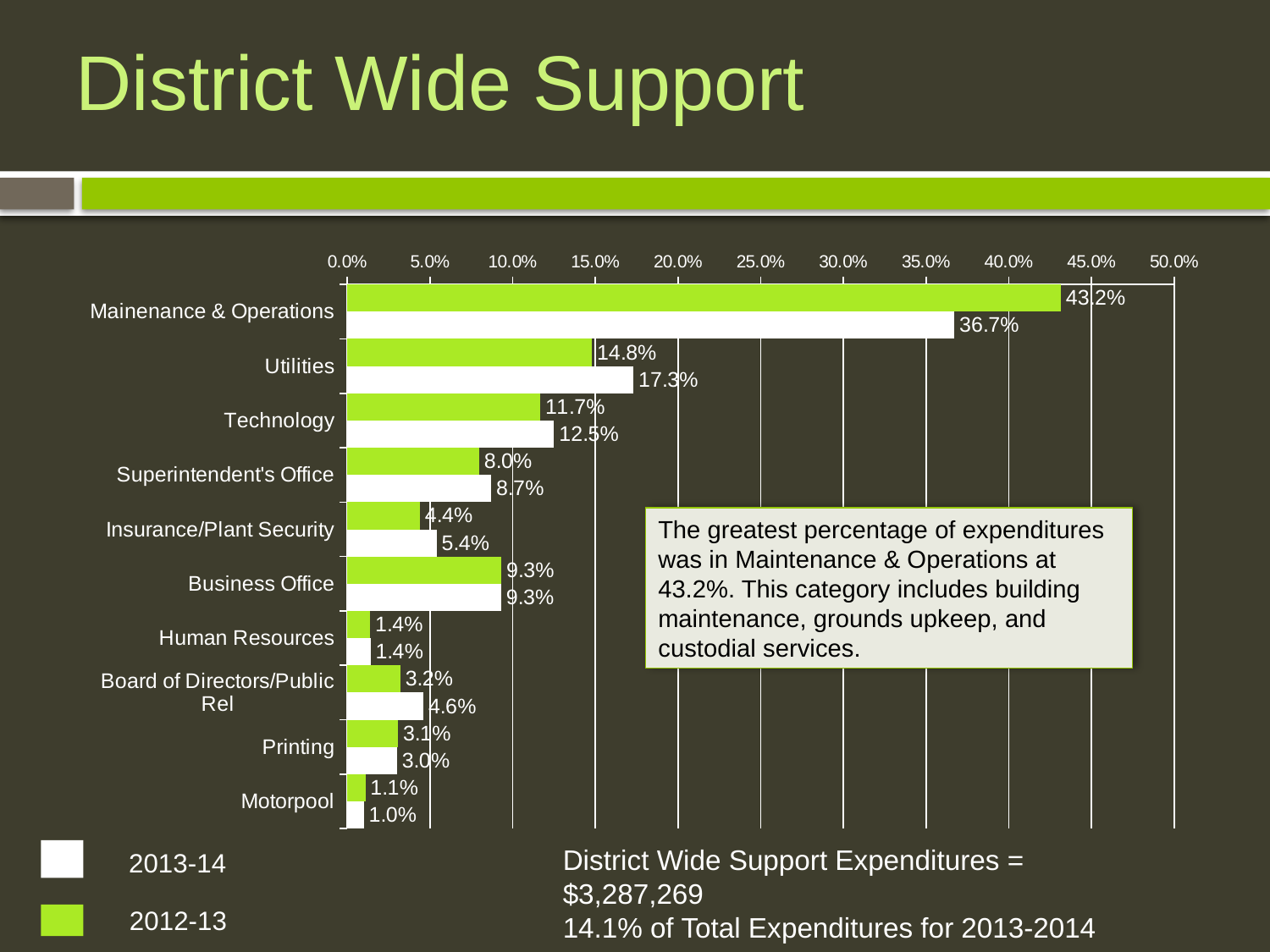

# District Wide Support

### Chart

| Category | #REF! | 2012-13 |
|---|---|---|
| Mainenance & Operations | 0.43152537866539065 | 0.367 |
| Utilities | 0.14782301052940905 | 0.173 |
| Technology | 0.11672576841140776 | 0.125 |
| Superintendent's Office | 0.0796506157542933 | 0.087 |
| Insurance/Plant Security | 0.043808401442048096 | 0.054 |
| Business Office | 0.09314631689709604 | 0.093 |
| Human Resources | 0.013731763357364426 | 0.014 |
| Board of Directors/Public Rel | 0.03198521325757034 | 0.046 |
| Printing | 0.03067896177647768 | 0.03 |
| Motorpool | 0.01092456990894265 | 0.01 |
The greatest percentage of expenditures was in Maintenance & Operations at 43.2%. This category includes building maintenance, grounds upkeep, and custodial services.
District Wide Support Expenditures =  $3,287,269
14.1% of Total Expenditures for 2013-2014

2013-14
2012-13